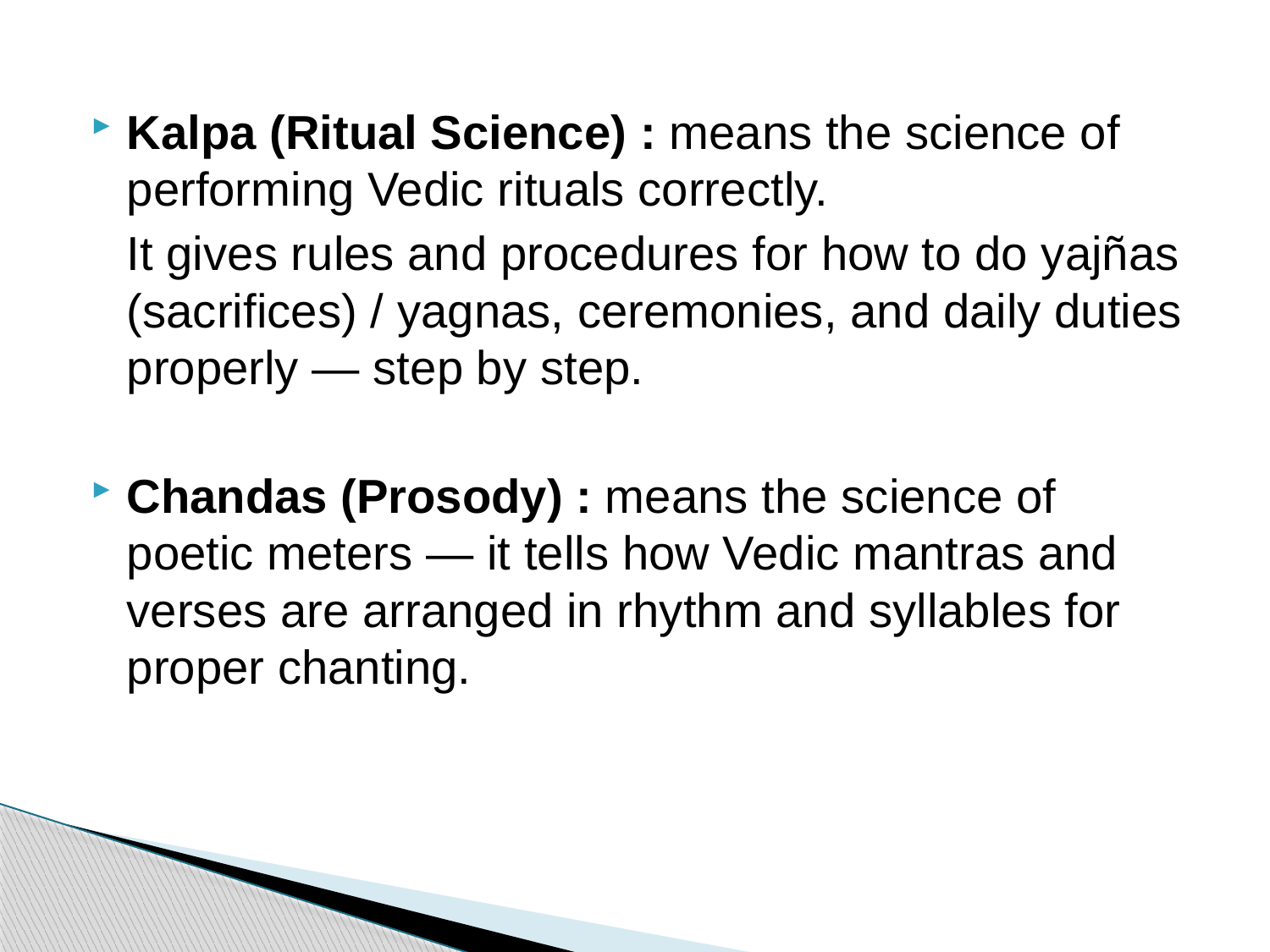

Kalpa (Ritual Science) : means the science of performing Vedic rituals correctly.
	It gives rules and procedures for how to do yajñas (sacrifices) / yagnas, ceremonies, and daily duties properly — step by step.

Chandas (Prosody) : means the science of poetic meters — it tells how Vedic mantras and verses are arranged in rhythm and syllables for proper chanting.